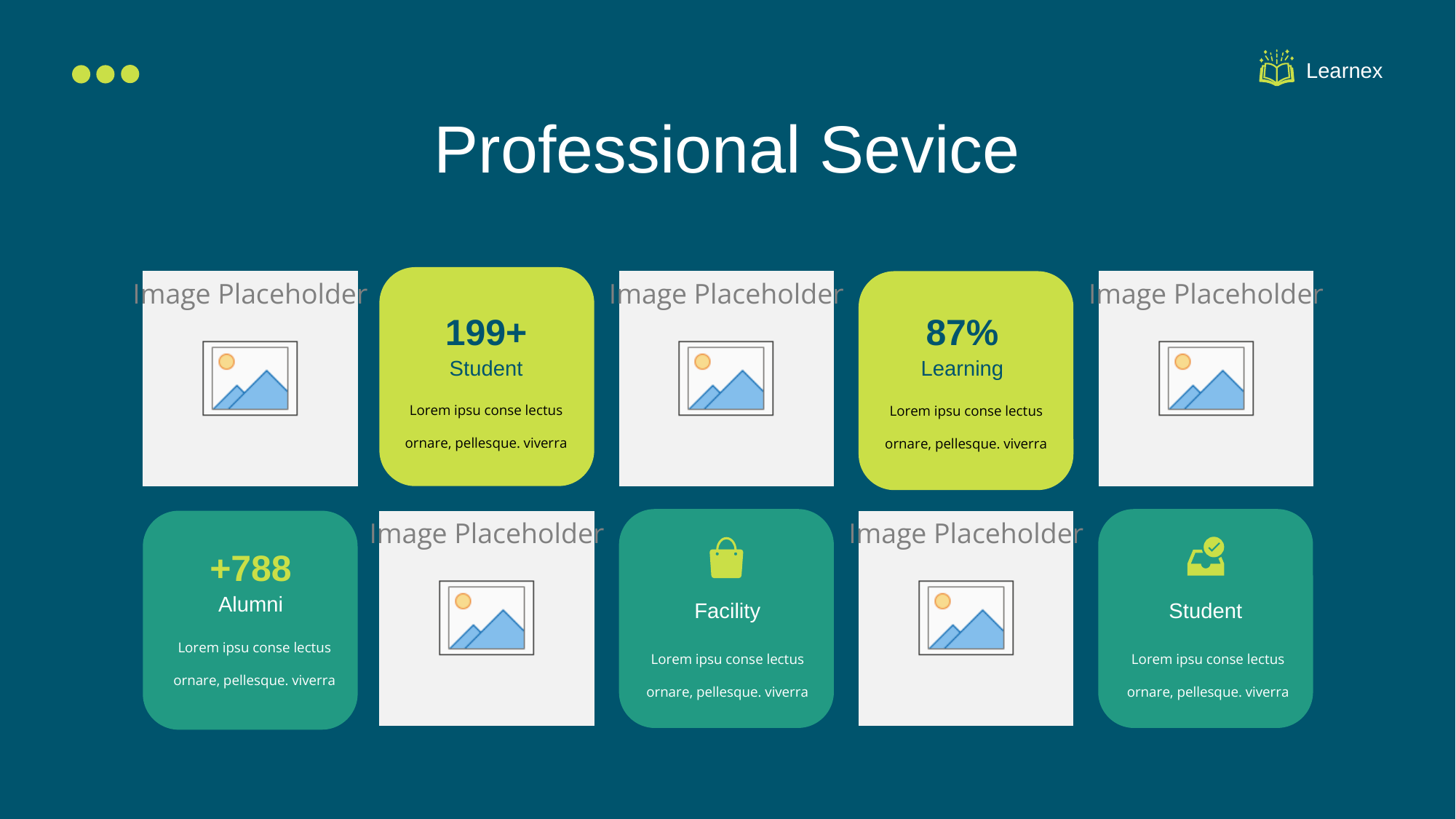

Learnex

Professional Sevice

199+
87%
Student
Learning
Lorem ipsu conse lectus ornare, pellesque. viverra
Lorem ipsu conse lectus ornare, pellesque. viverra

+788
Alumni
Facility
Student
Lorem ipsu conse lectus ornare, pellesque. viverra
Lorem ipsu conse lectus ornare, pellesque. viverra
Lorem ipsu conse lectus ornare, pellesque. viverra